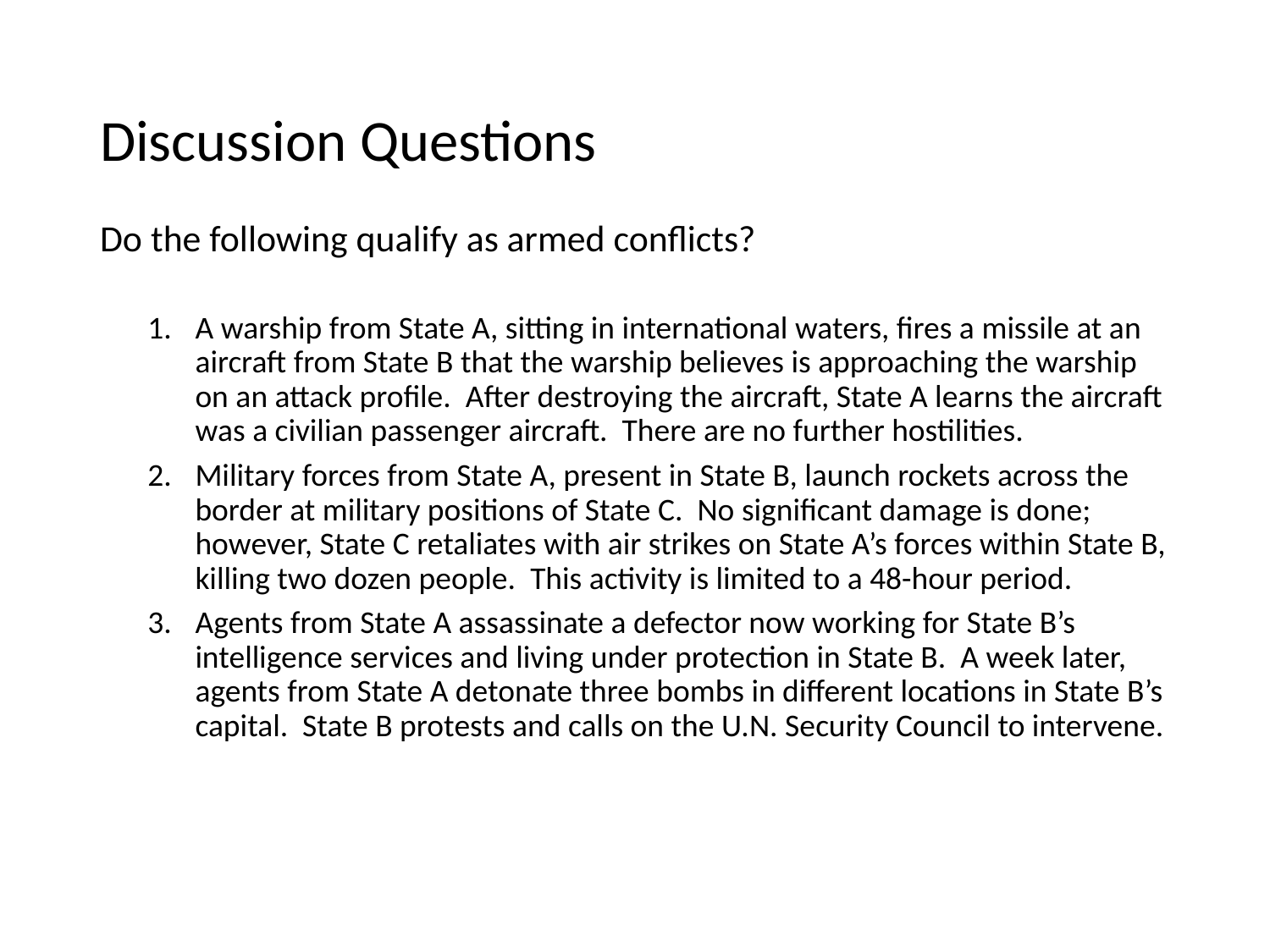

# Discussion Questions
Do the following qualify as armed conflicts?

A warship from State A, sitting in international waters, fires a missile at an aircraft from State B that the warship believes is approaching the warship on an attack profile.  After destroying the aircraft, State A learns the aircraft was a civilian passenger aircraft.  There are no further hostilities.
Military forces from State A, present in State B, launch rockets across the border at military positions of State C.  No significant damage is done; however, State C retaliates with air strikes on State A’s forces within State B, killing two dozen people.  This activity is limited to a 48-hour period.
Agents from State A assassinate a defector now working for State B’s intelligence services and living under protection in State B.  A week later, agents from State A detonate three bombs in different locations in State B’s capital.  State B protests and calls on the U.N. Security Council to intervene.